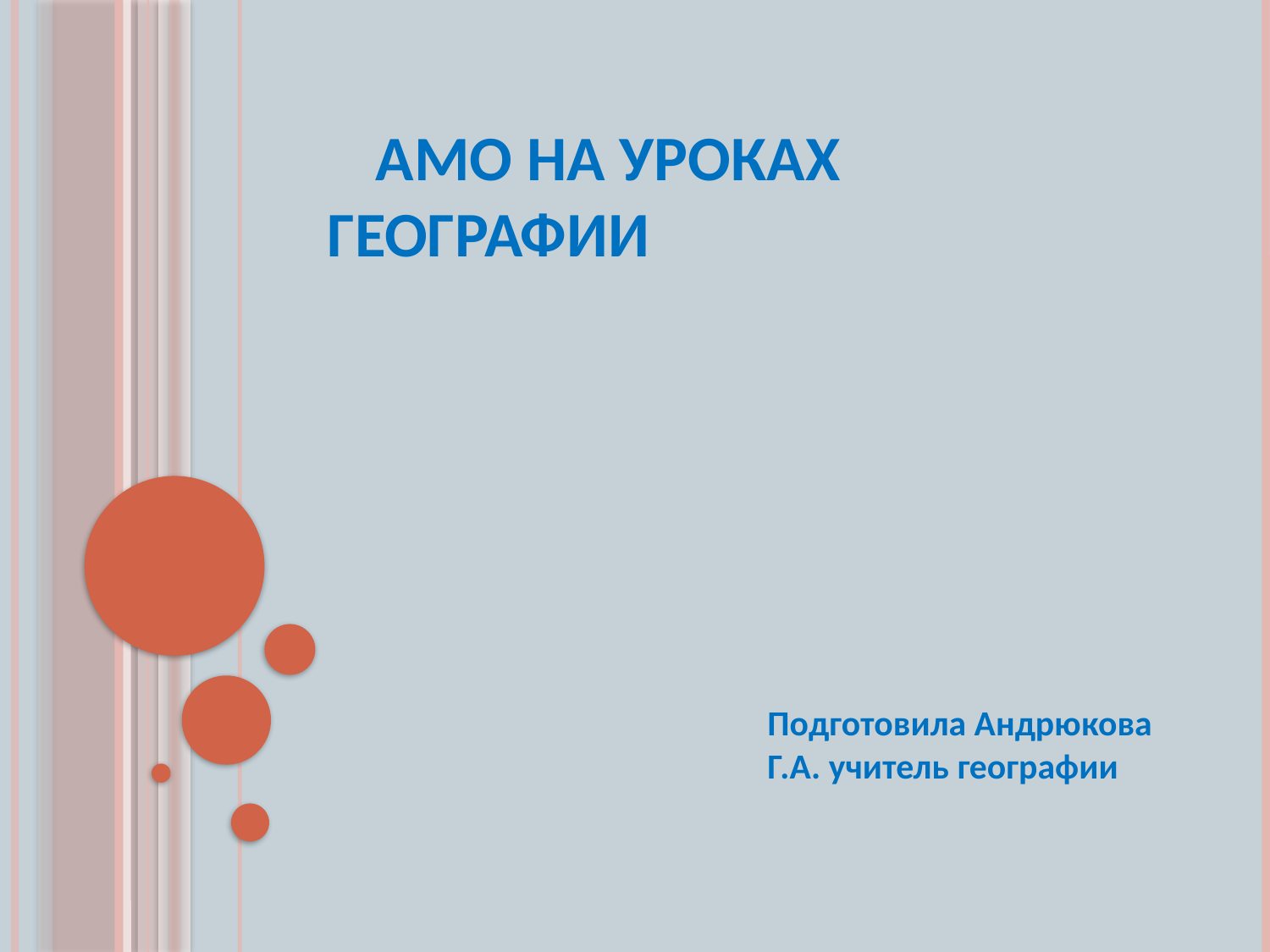

# АМО на уроках географии
Подготовила Андрюкова Г.А. учитель географии